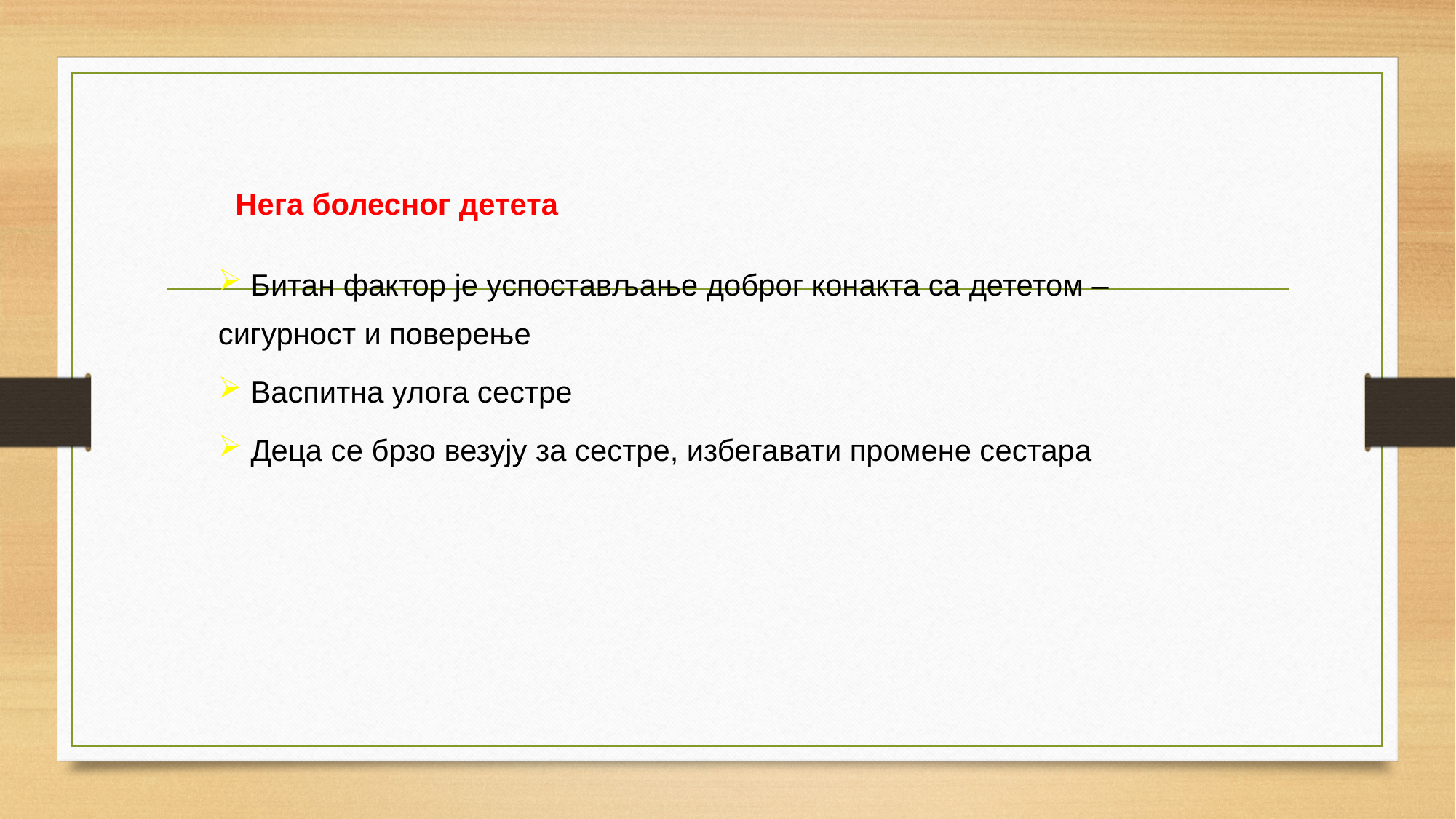

Нега болесног детета
 Битан фактор је успостављање доброг конакта са дететом – сигурност и поверење
 Васпитна улога сестре
 Деца се брзо везују за сестре, избегавати промене сестара